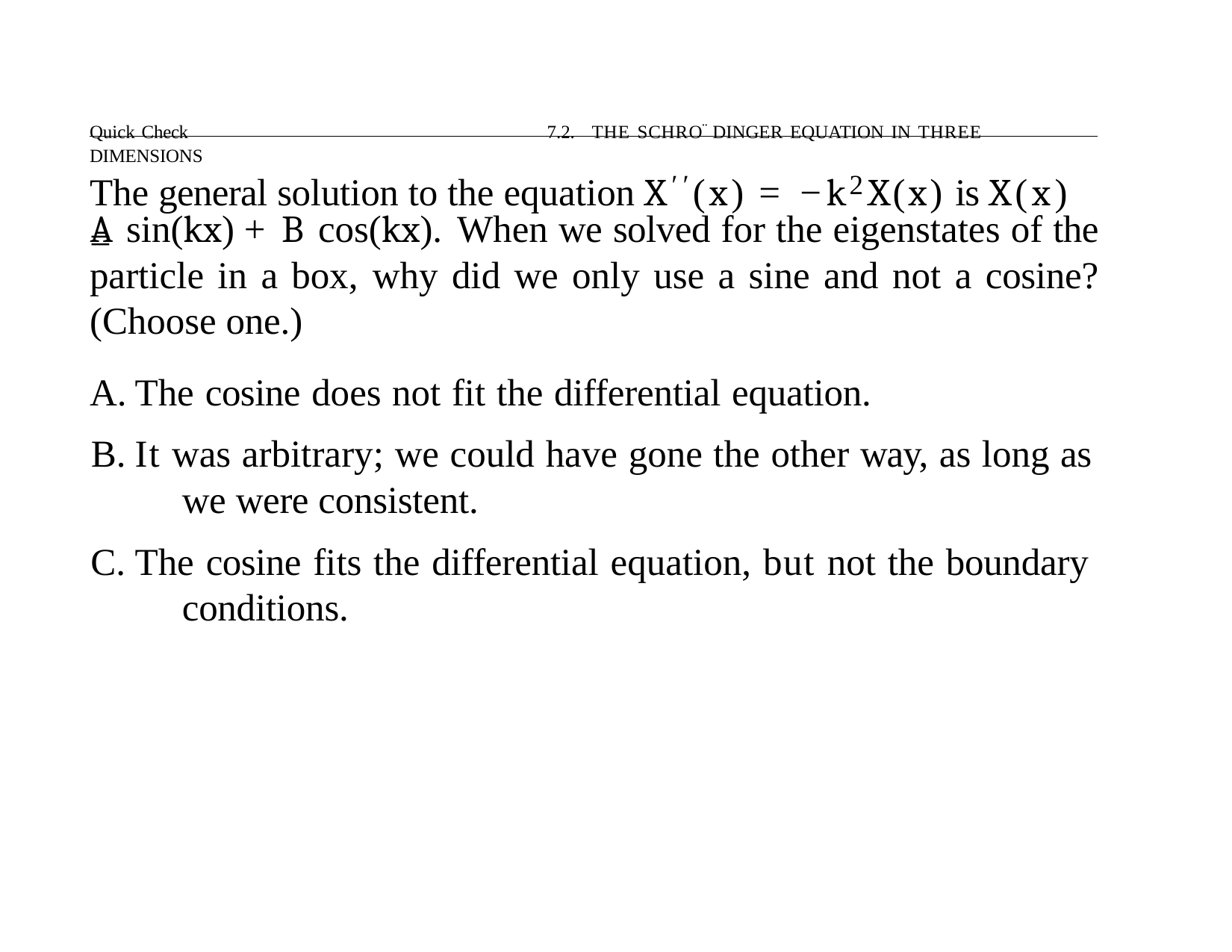

Quick Check	7.2.  THE SCHRO¨ DINGER EQUATION IN THREE DIMENSIONS

# The general solution to the equation X′′(x) = −k2X(x) is X(x) =
A sin(kx) + B cos(kx). When we solved for the eigenstates of the particle in a box, why did we only use a sine and not a cosine? (Choose one.)
The cosine does not fit the differential equation.
It was arbitrary; we could have gone the other way, as long as 	we were consistent.
The cosine fits the differential equation, but not the boundary 	conditions.